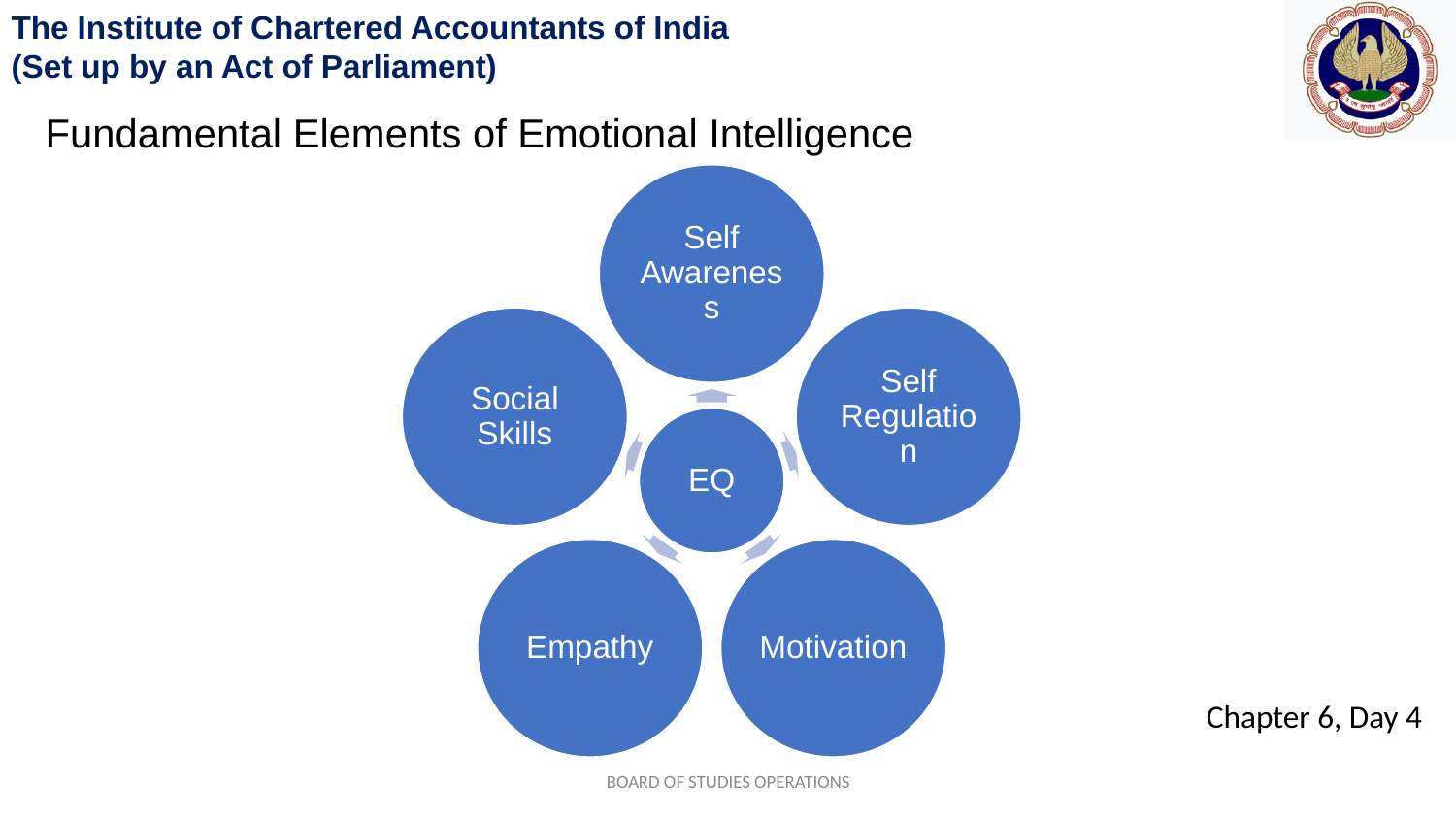

Fundamental Elements of Emotional Intelligence
EQ

Self Awareness

Self Regulation

Motivation

Empathy

Social Skills
BOARD OF STUDIES OPERATIONS